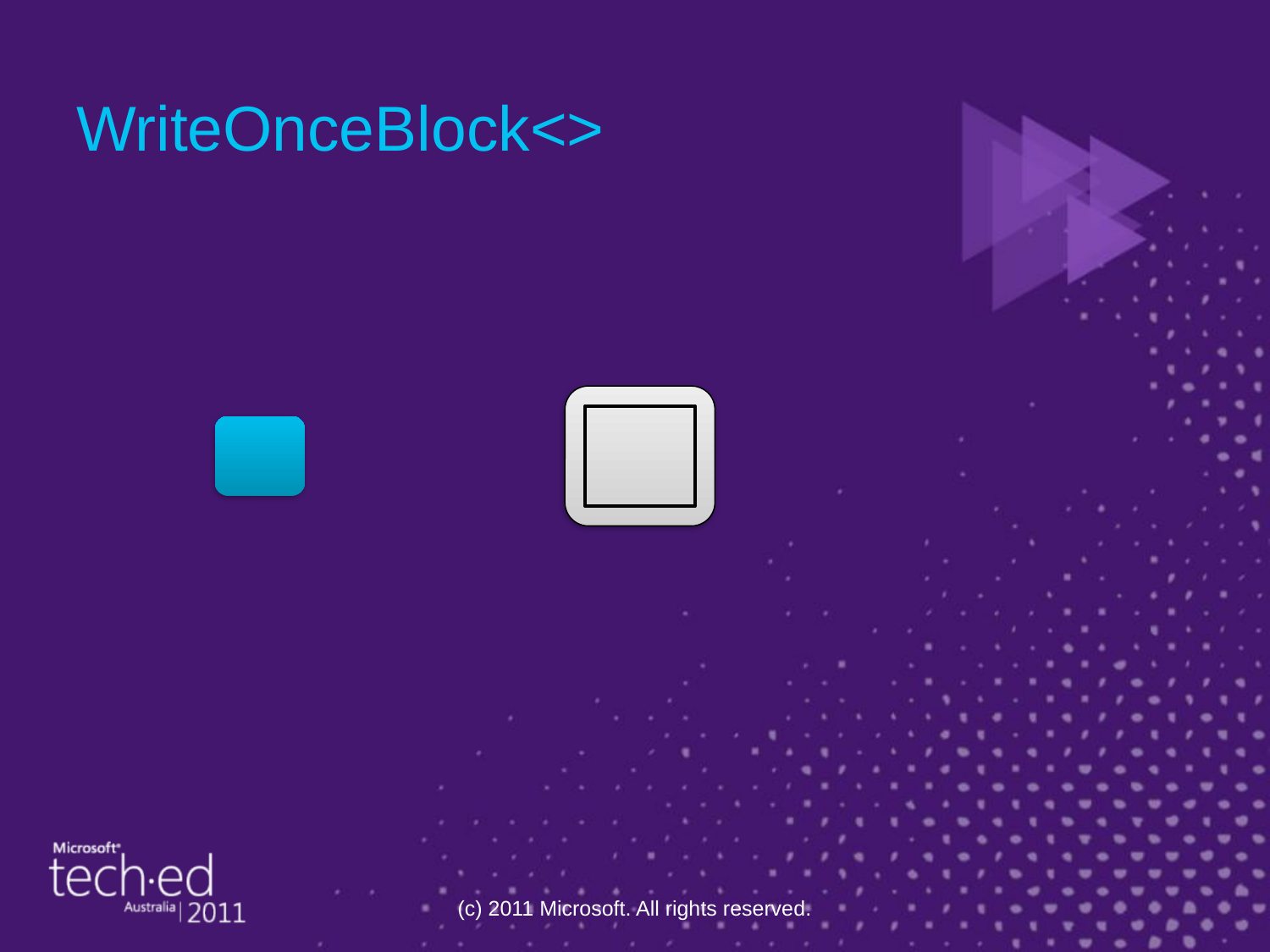

# WriteOnceBlock<>

(c) 2011 Microsoft. All rights reserved.